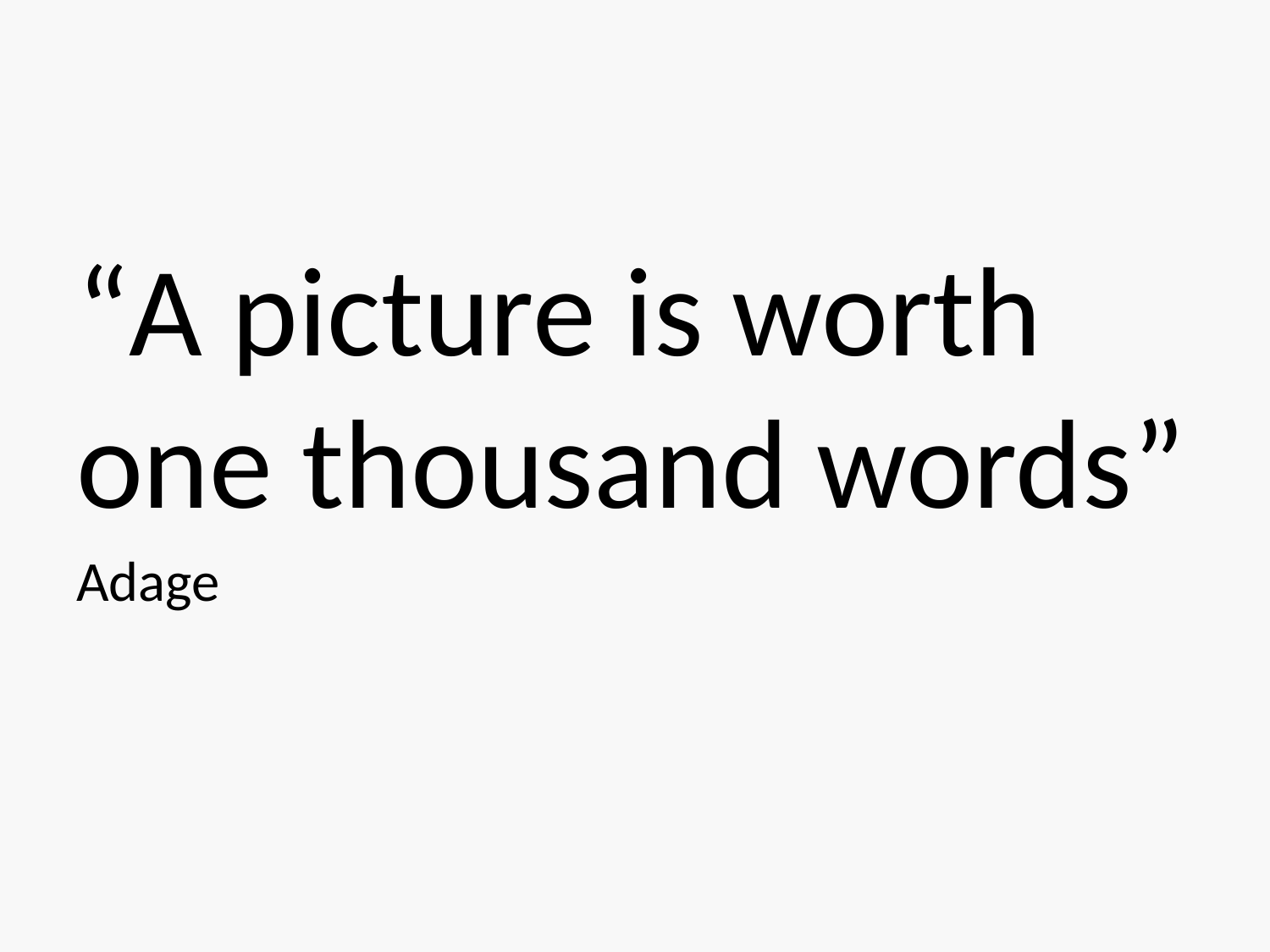

#
“A picture is worth one thousand words”
Adage